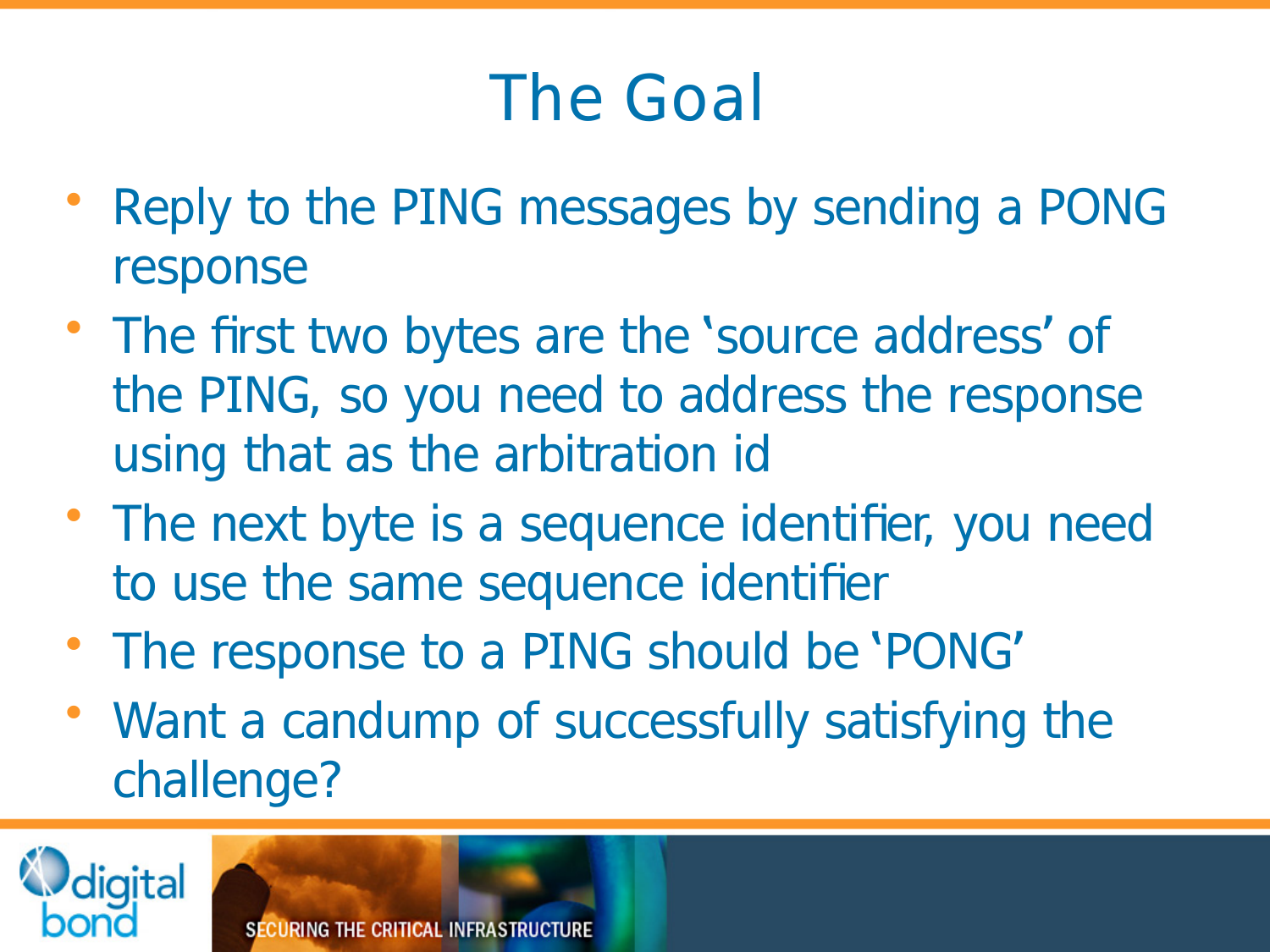

# The Goal
Reply to the PING messages by sending a PONG response
The first two bytes are the ‘source address’ of the PING, so you need to address the response using that as the arbitration id
The next byte is a sequence identifier, you need to use the same sequence identifier
The response to a PING should be ‘PONG’
Want a candump of successfully satisfying the challenge?